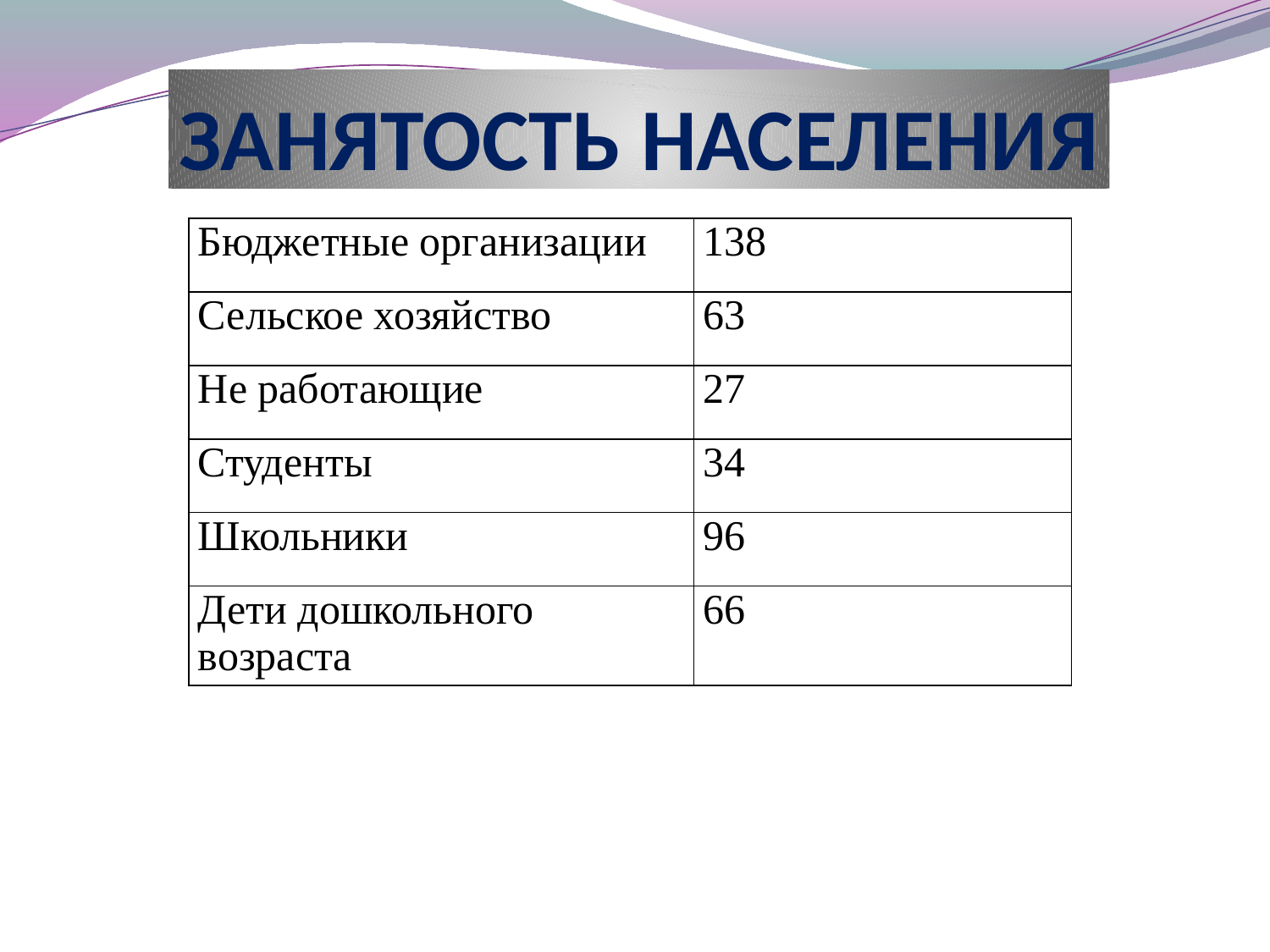

# ЗАНЯТОСТЬ НАСЕЛЕНИЯ
| Бюджетные организации | 138 |
| --- | --- |
| Сельское хозяйство | 63 |
| Не работающие | 27 |
| Студенты | 34 |
| Школьники | 96 |
| Дети дошкольного возраста | 66 |